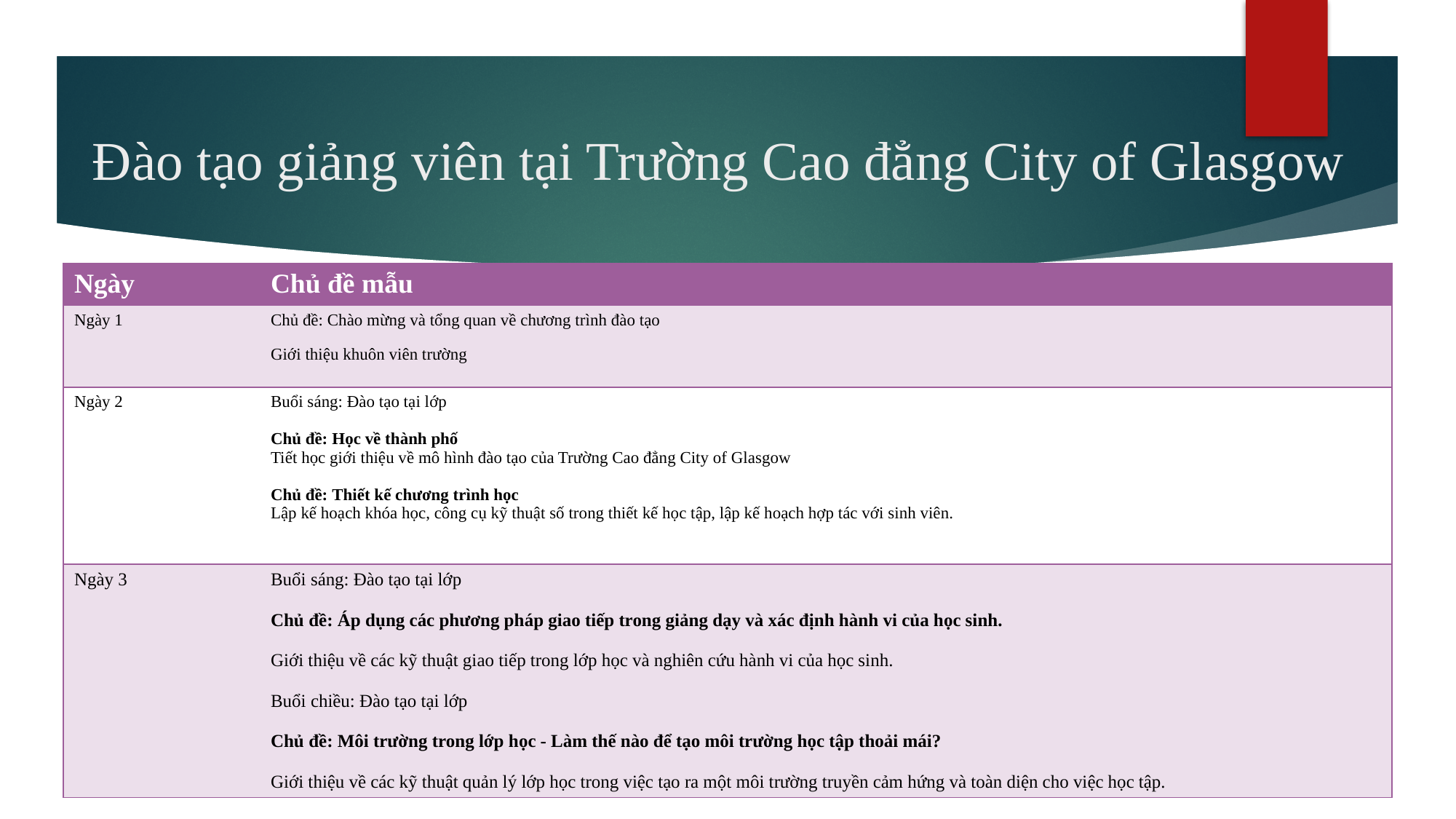

# Đào tạo giảng viên tại Trường Cao đẳng City of Glasgow
| Ngày | Chủ đề mẫu |
| --- | --- |
| Ngày 1 | Chủ đề: Chào mừng và tổng quan về chương trình đào tạo Giới thiệu khuôn viên trường |
| Ngày 2 | Buổi sáng: Đào tạo tại lớp   Chủ đề: Học về thành phố Tiết học giới thiệu về mô hình đào tạo của Trường Cao đẳng City of Glasgow   Chủ đề: Thiết kế chương trình học Lập kế hoạch khóa học, công cụ kỹ thuật số trong thiết kế học tập, lập kế hoạch hợp tác với sinh viên. |
| Ngày 3 | Buổi sáng: Đào tạo tại lớp   Chủ đề: Áp dụng các phương pháp giao tiếp trong giảng dạy và xác định hành vi của học sinh.   Giới thiệu về các kỹ thuật giao tiếp trong lớp học và nghiên cứu hành vi của học sinh.  Buổi chiều: Đào tạo tại lớp   Chủ đề: Môi trường trong lớp học - Làm thế nào để tạo môi trường học tập thoải mái?   Giới thiệu về các kỹ thuật quản lý lớp học trong việc tạo ra một môi trường truyền cảm hứng và toàn diện cho việc học tập. |
| --- | --- |